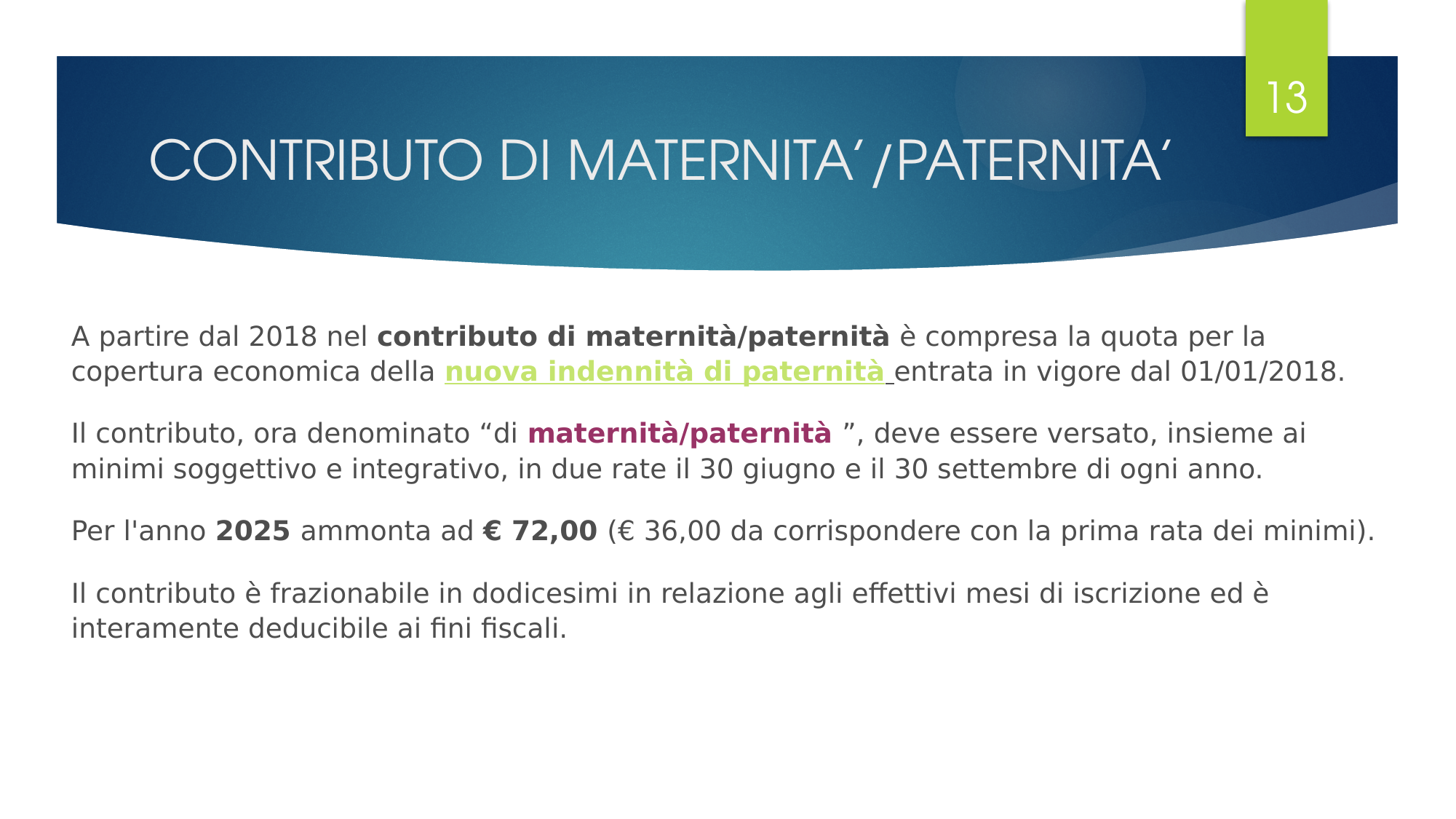

13
# CONTRIBUTO DI MATERNITA’/PATERNITA’
A partire dal 2018 nel contributo di maternità/paternità è compresa la quota per la copertura economica della nuova indennità di paternità entrata in vigore dal 01/01/2018.
Il contributo, ora denominato “di maternità/paternità ”, deve essere versato, insieme ai minimi soggettivo e integrativo, in due rate il 30 giugno e il 30 settembre di ogni anno.
Per l'anno 2025 ammonta ad € 72,00 (€ 36,00 da corrispondere con la prima rata dei minimi).
Il contributo è frazionabile in dodicesimi in relazione agli effettivi mesi di iscrizione ed è interamente deducibile ai fini fiscali.